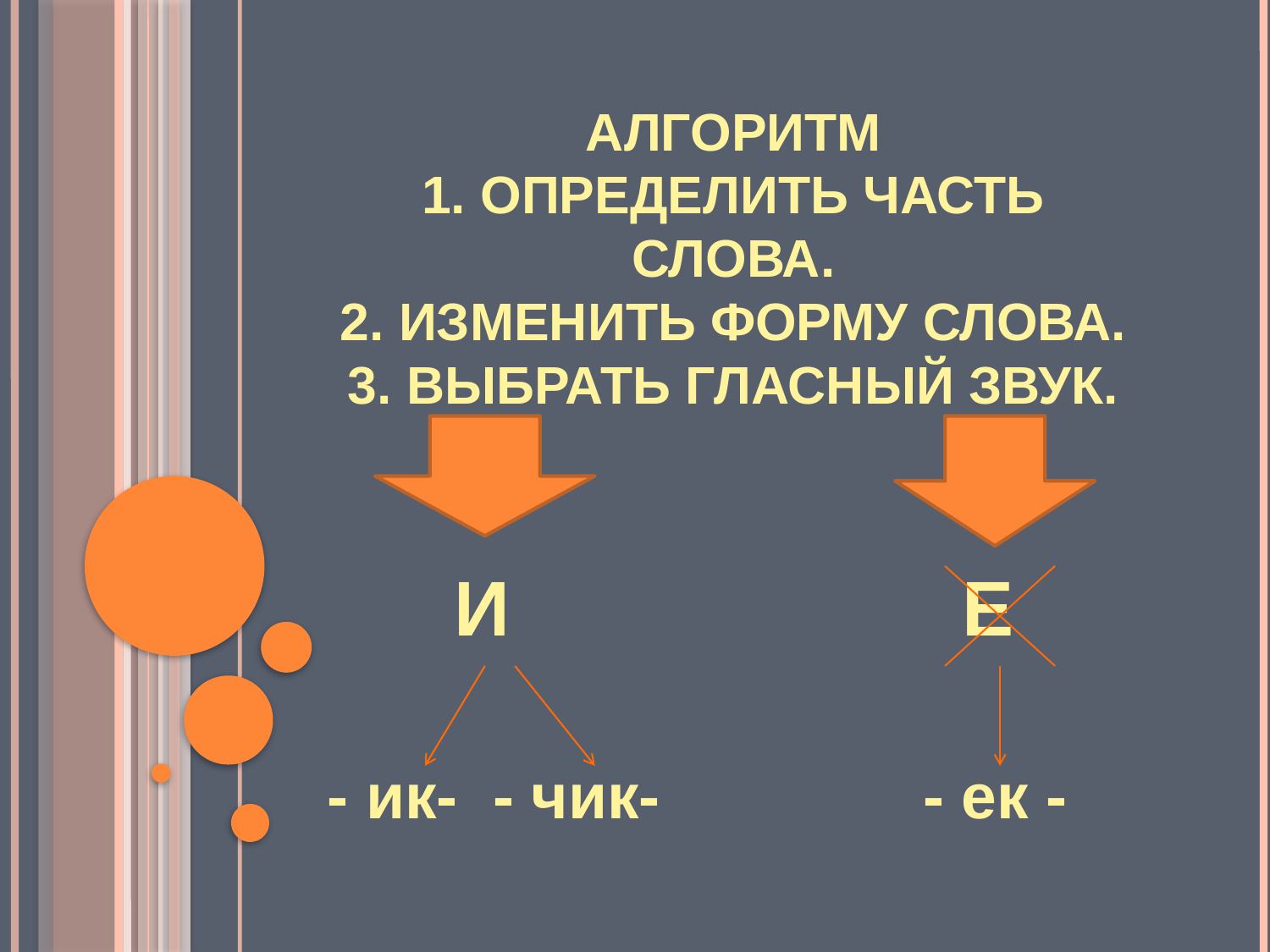

# Алгоритм 1. Определить часть слова. 2. Изменить форму слова. 3. Выбрать гласный звук.

	И				Е
- ик-  - чик-		     - ек -